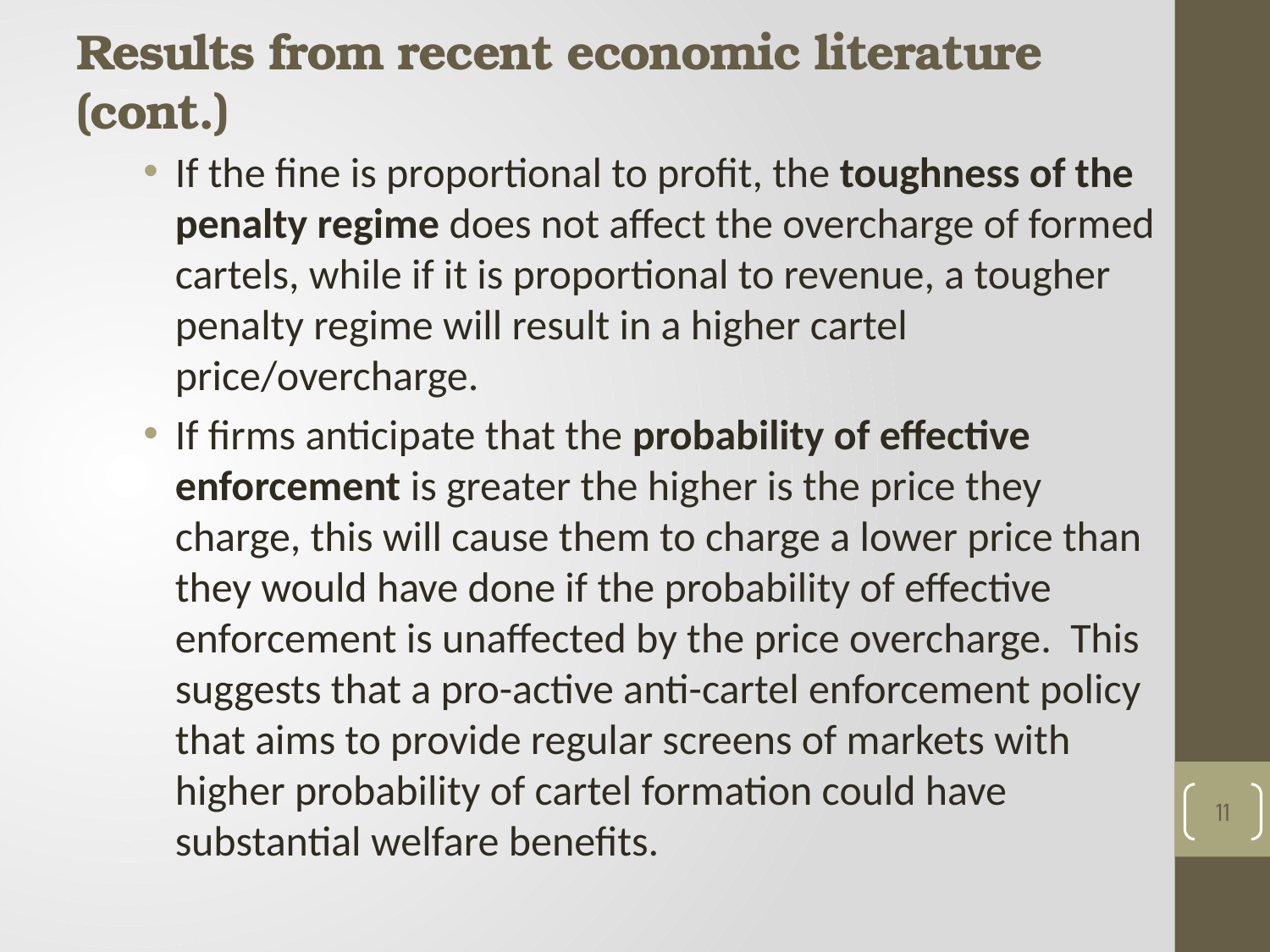

# Results from recent economic literature (cont.)
If the fine is proportional to profit, the toughness of the penalty regime does not affect the overcharge of formed cartels, while if it is proportional to revenue, a tougher penalty regime will result in a higher cartel price/overcharge.
If firms anticipate that the probability of effective enforcement is greater the higher is the price they charge, this will cause them to charge a lower price than they would have done if the probability of effective enforcement is unaffected by the price overcharge.  This suggests that a pro-active anti-cartel enforcement policy that aims to provide regular screens of markets with higher probability of cartel formation could have substantial welfare benefits.
11